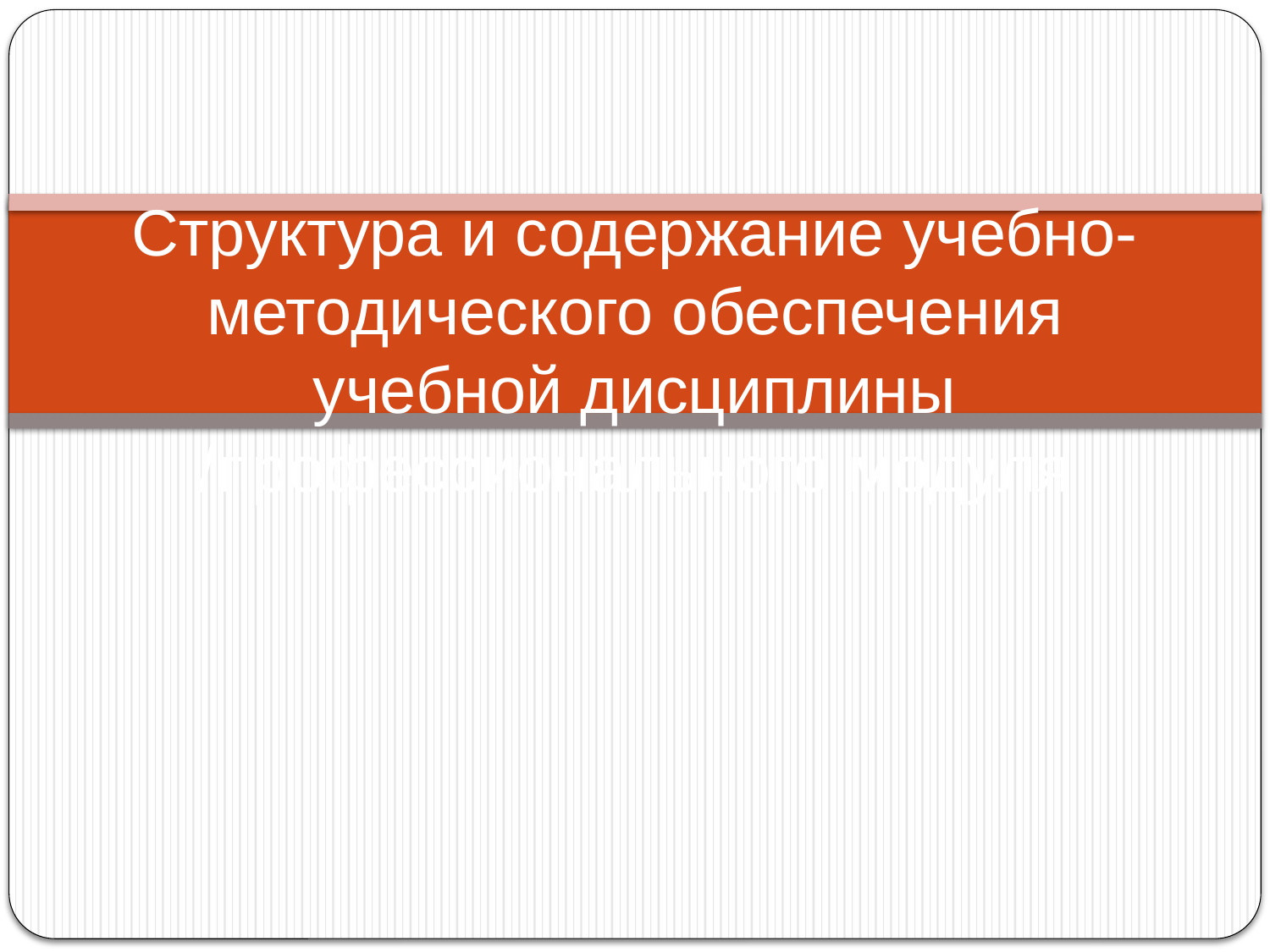

# Структура и содержание учебно-методического обеспечения учебной дисциплины /профессионального модуля